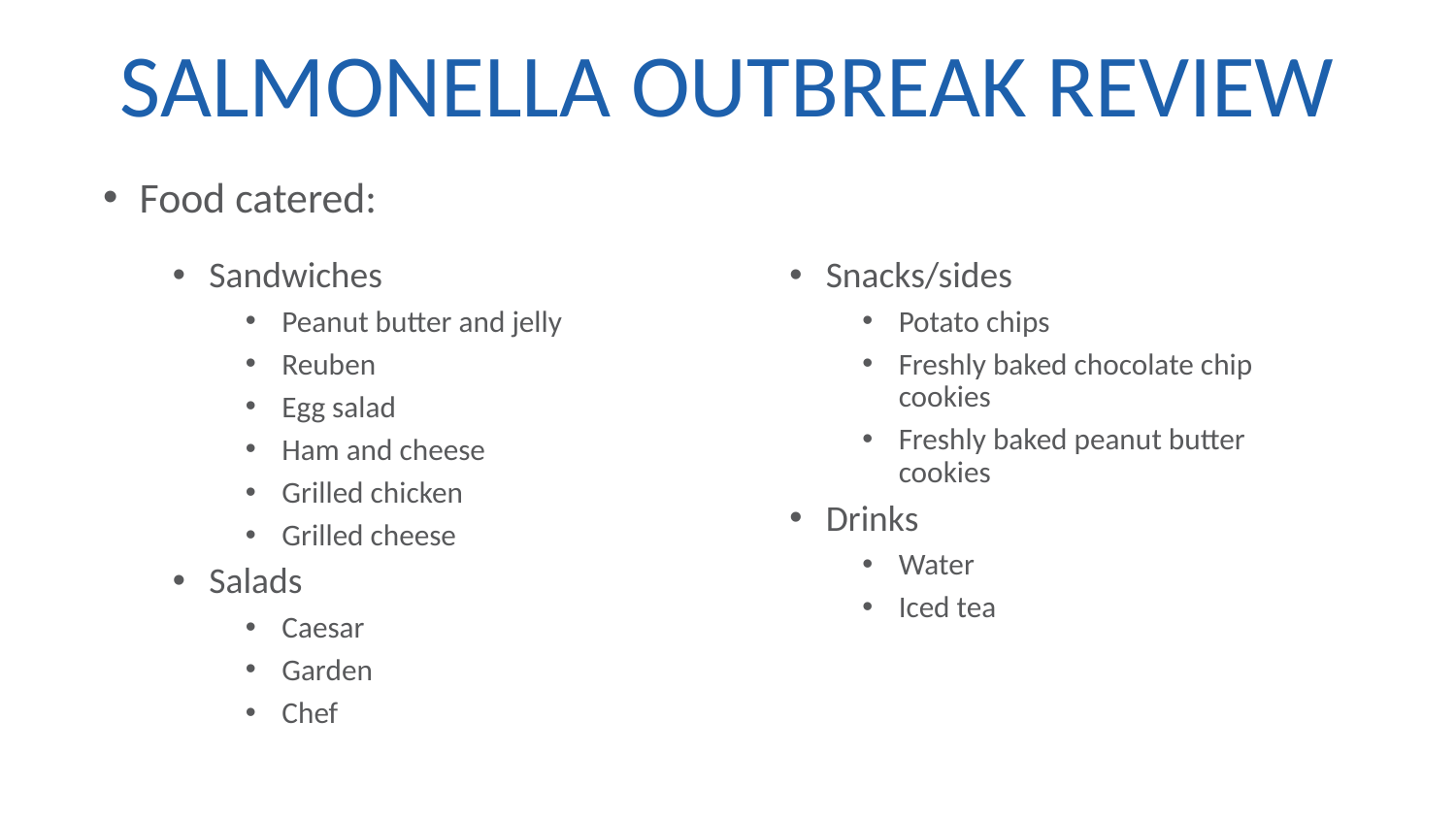

# SALMONELLA OUTBREAK REVIEW
Food catered:

Sandwiches
Peanut butter and jelly
Reuben
Egg salad
Ham and cheese
Grilled chicken
Grilled cheese
Salads
Caesar
Garden
Chef
Snacks/sides
Potato chips
Freshly baked chocolate chip cookies
Freshly baked peanut butter cookies
Drinks
Water
Iced tea